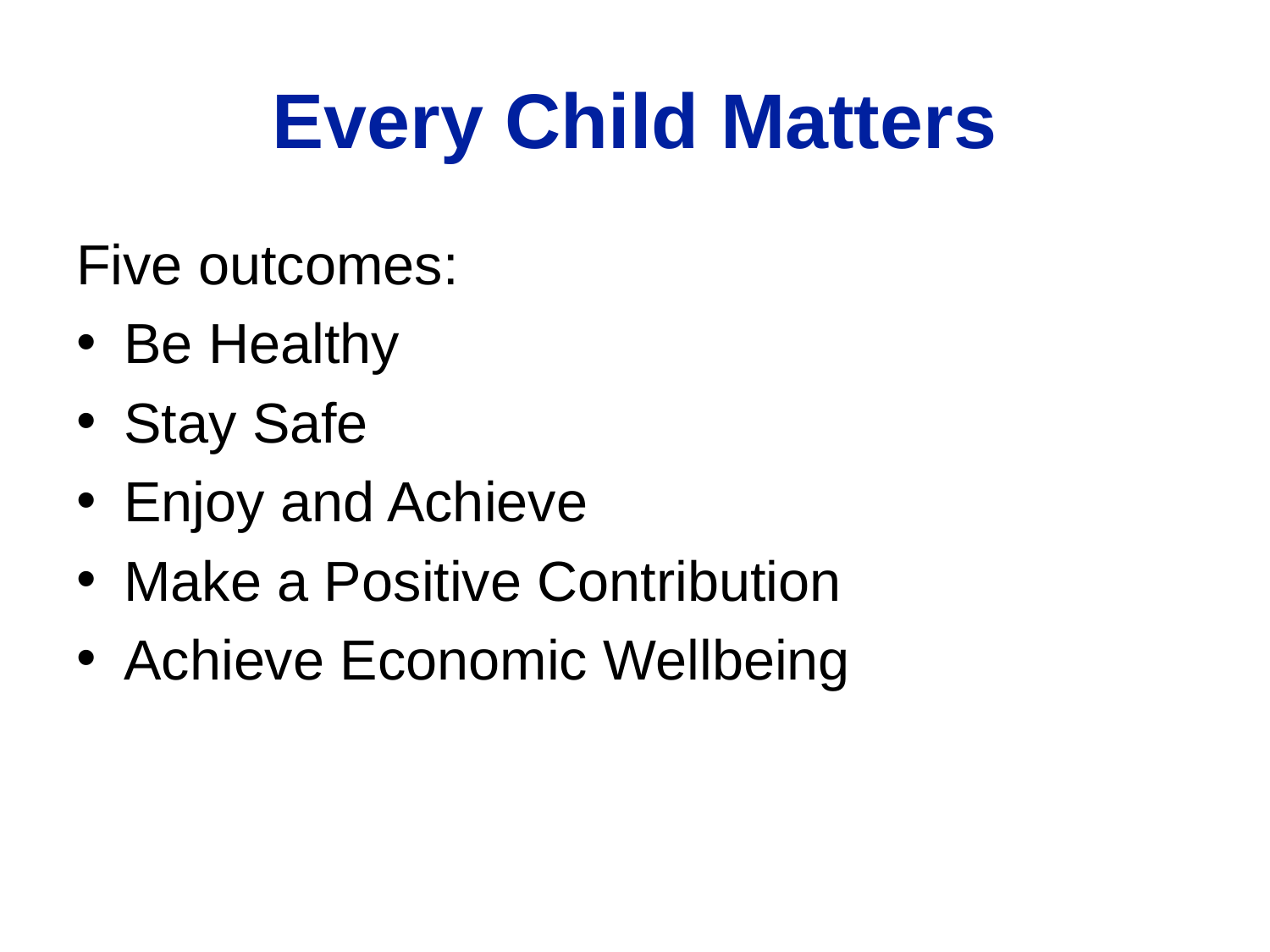

# Every Child Matters
Five outcomes:
Be Healthy
Stay Safe
Enjoy and Achieve
Make a Positive Contribution
Achieve Economic Wellbeing